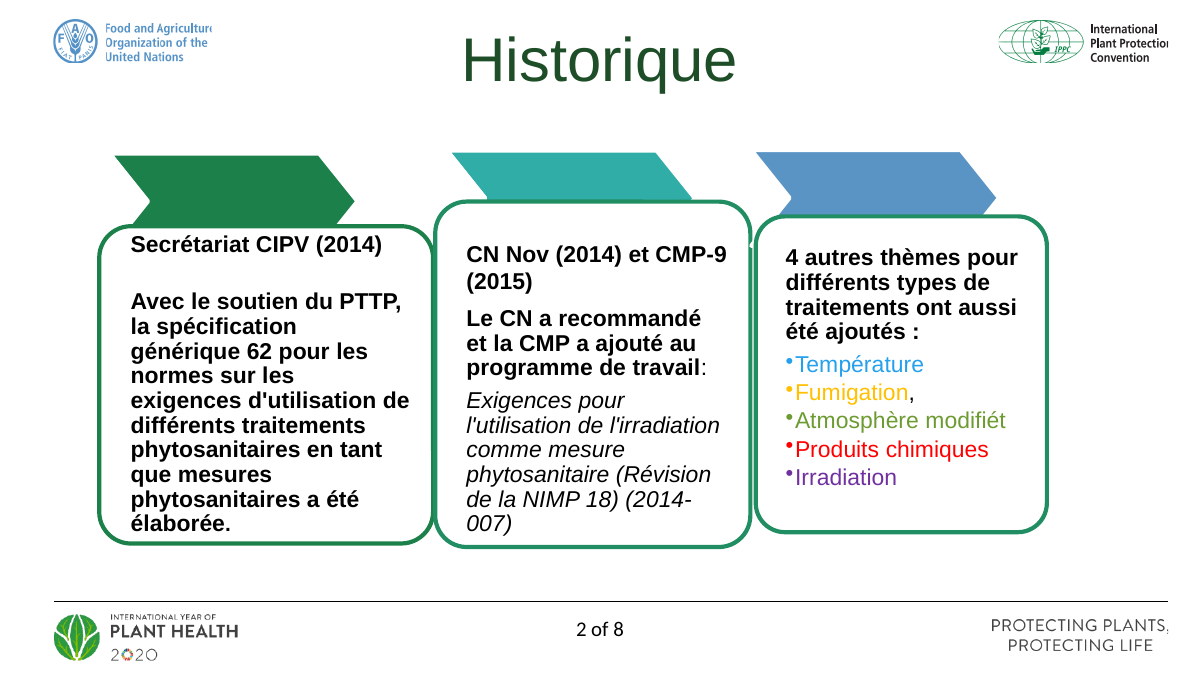

Historique
Secrétariat CIPV (2014)

Avec le soutien du PTTP, la spécification générique 62 pour les normes sur les exigences d'utilisation de différents traitements phytosanitaires en tant que mesures phytosanitaires a été élaborée.

CN Nov (2014) et CMP-9 (2015)
Le CN a recommandé et la CMP a ajouté au programme de travail:
Exigences pour l'utilisation de l'irradiation comme mesure phytosanitaire (Révision de la NIMP 18) (2014-007)
4 autres thèmes pour différents types de traitements ont aussi été ajoutés :
Température
Fumigation,
Atmosphère modifiét
Produits chimiques
Irradiation

2 of 8